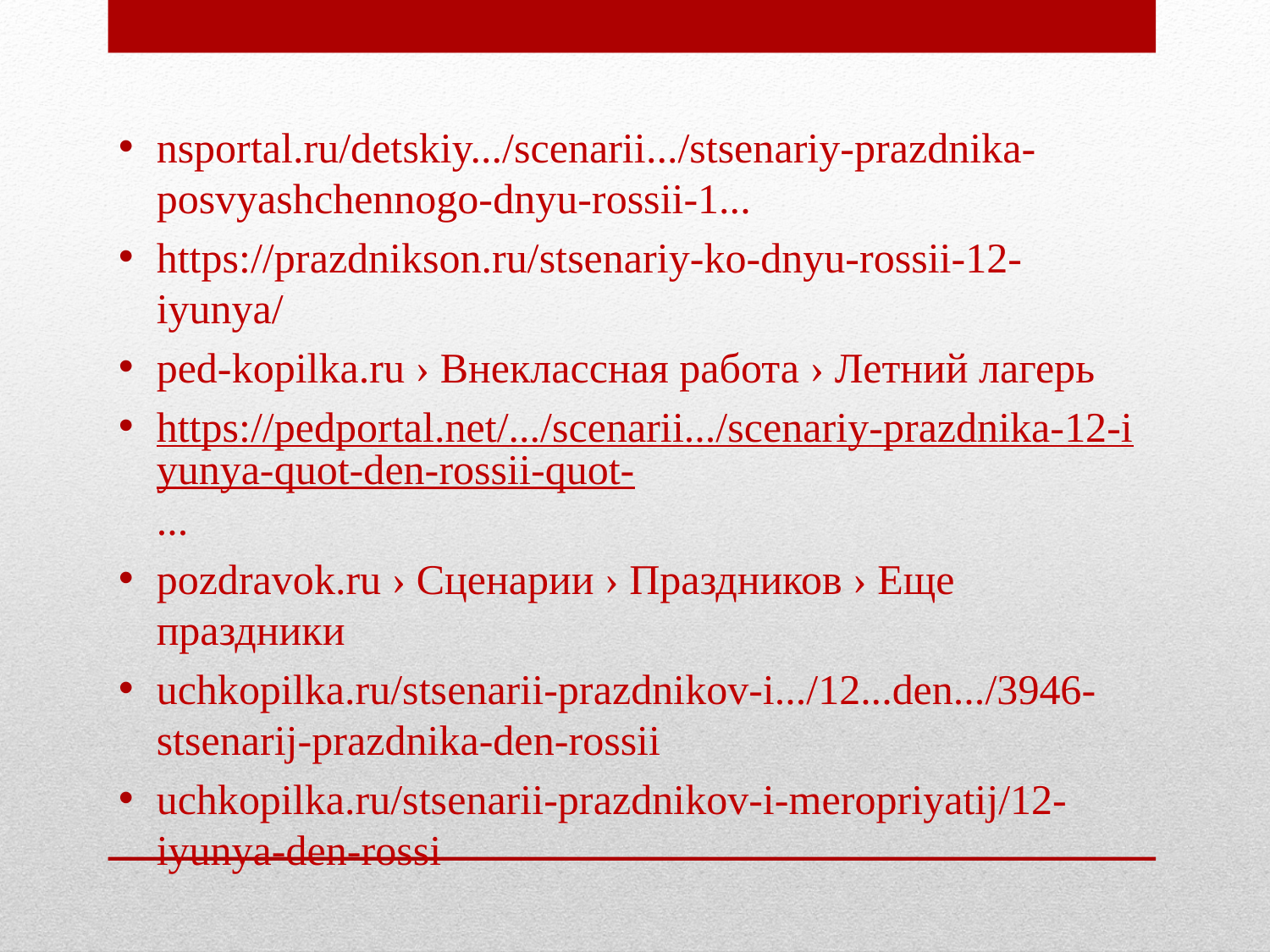

nsportal.ru/detskiy.../scenarii.../stsenariy-prazdnika-posvyashchennogo-dnyu-rossii-1...
https://prazdnikson.ru/stsenariy-ko-dnyu-rossii-12-iyunya/
ped-kopilka.ru › Внеклассная работа › Летний лагерь
https://pedportal.net/.../scenarii.../scenariy-prazdnika-12-iyunya-quot-den-rossii-quot-...
pozdravok.ru › Сценарии › Праздников › Еще праздники
uchkopilka.ru/stsenarii-prazdnikov-i.../12...den.../3946-stsenarij-prazdnika-den-rossii
uchkopilka.ru/stsenarii-prazdnikov-i-meropriyatij/12-iyunya-den-rossi